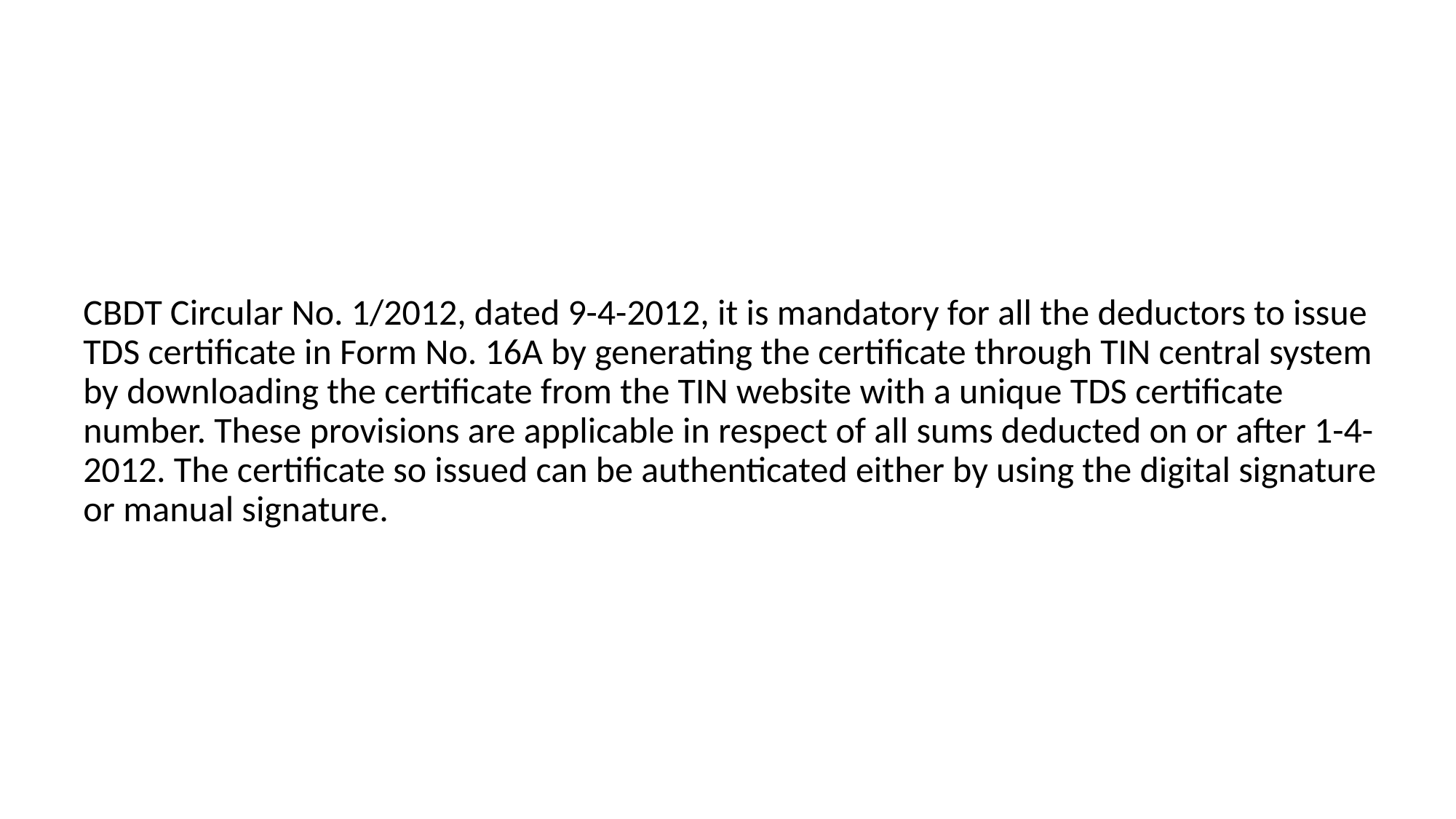

# CBDT Circular No. 1/2012, dated 9-4-2012, it is mandatory for all the deductors to issue TDS certificate in Form No. 16A by generating the certificate through TIN central system by downloading the certificate from the TIN website with a unique TDS certificate number. These provisions are applicable in respect of all sums deducted on or after 1-4-2012. The certificate so issued can be authenticated either by using the digital signature or manual signature.